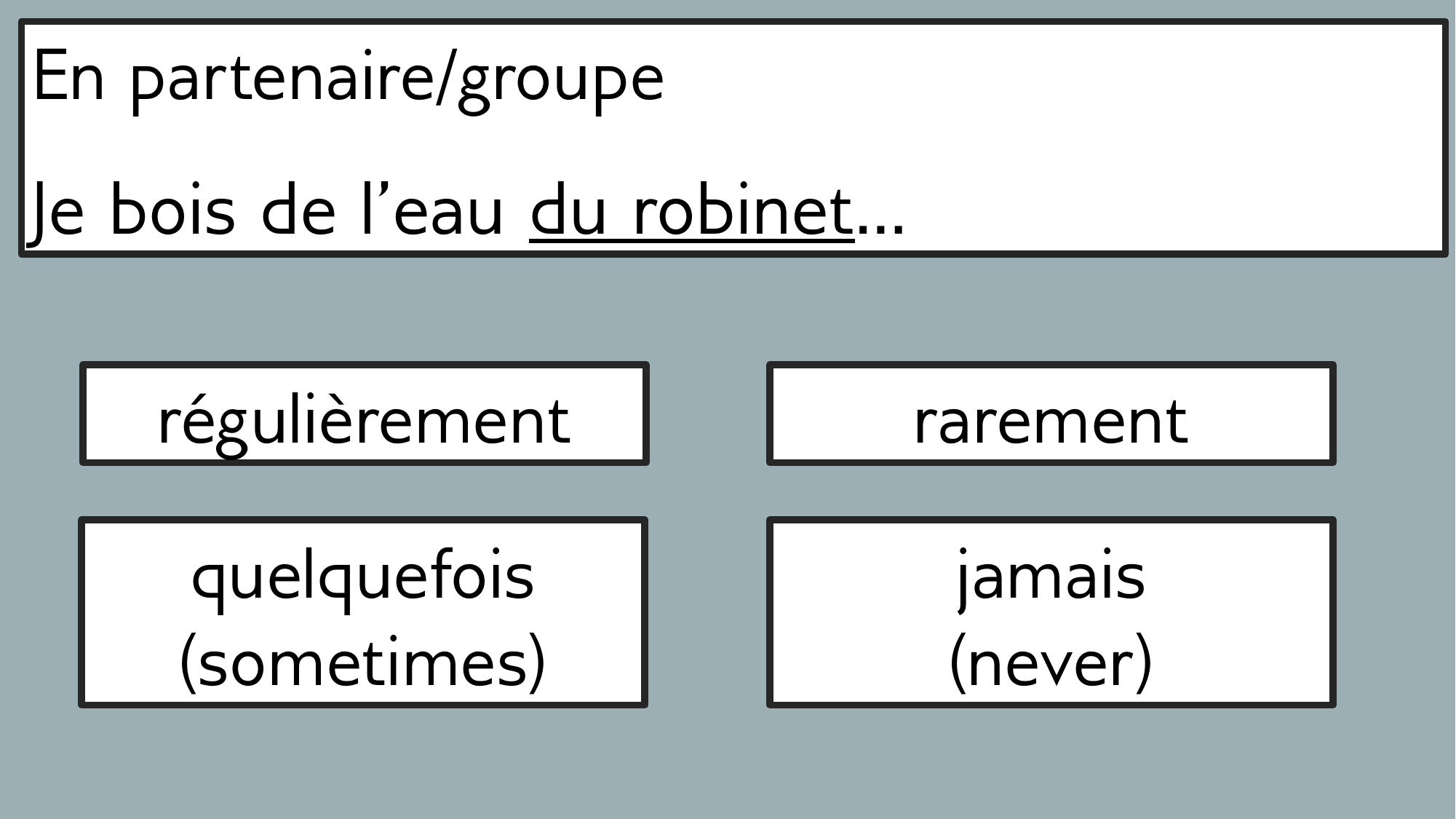

En partenaire/groupe
Je bois de l’eau du robinet…
régulièrement
rarement
quelquefois (sometimes)
jamais
(never)